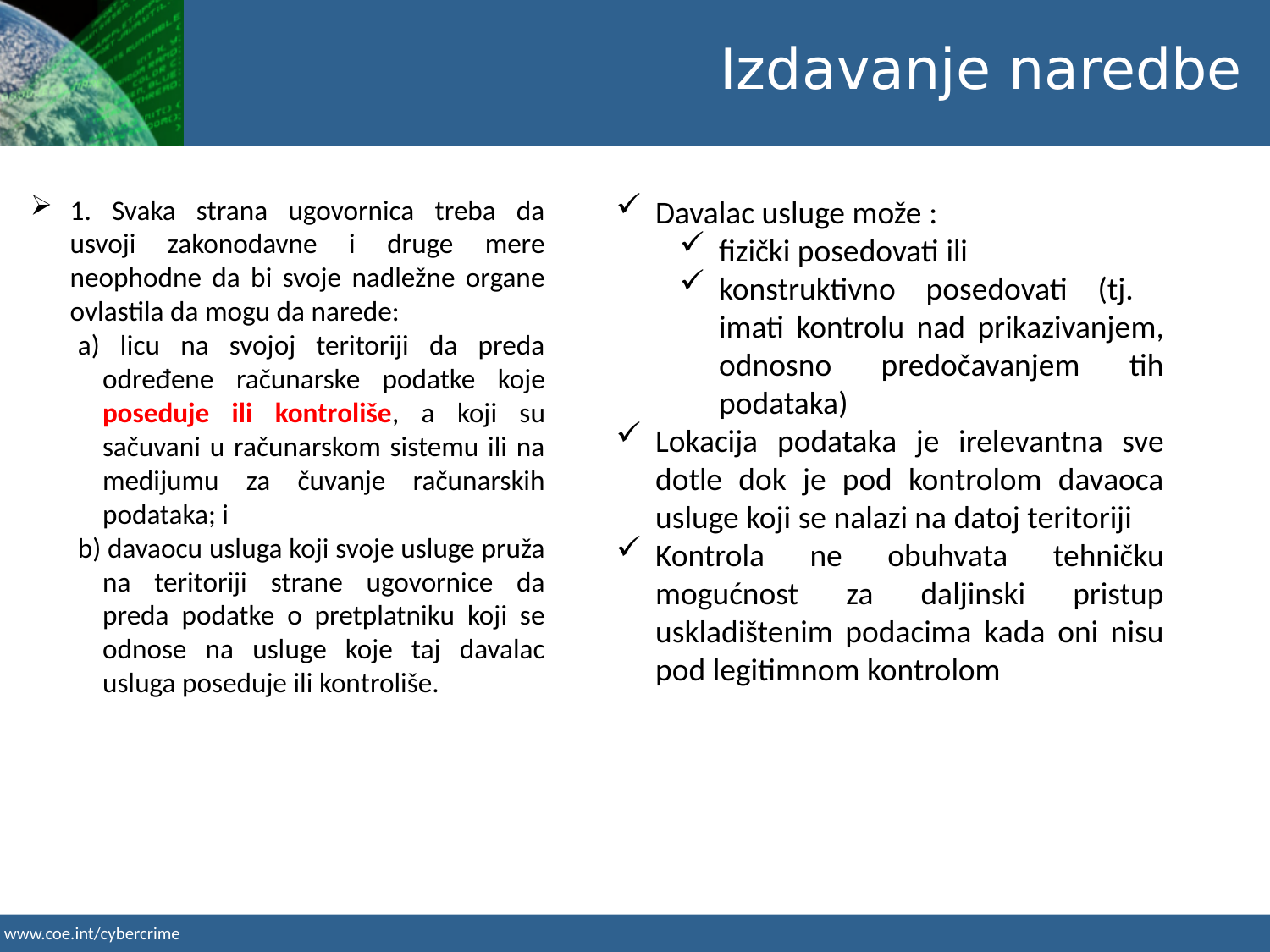

Izdavanje naredbe
1. Svaka strana ugovornica treba da usvoji zakonodavne i druge mere neophodne da bi svoje nadležne organe ovlastila da mogu da narede:
a) licu na svojoj teritoriji da preda određene računarske podatke koje poseduje ili kontroliše, a koji su sačuvani u računarskom sistemu ili na medijumu za čuvanje računarskih podataka; i
b) davaocu usluga koji svoje usluge pruža na teritoriji strane ugovornice da preda podatke o pretplatniku koji se odnose na usluge koje taj davalac usluga poseduje ili kontroliše.
Davalac usluge može :
fizički posedovati ili
konstruktivno posedovati (tj.  imati kontrolu nad prikazivanjem, odnosno predočavanjem tih podataka)
Lokacija podataka je irelevantna sve dotle dok je pod kontrolom davaoca usluge koji se nalazi na datoj teritoriji
Kontrola ne obuhvata tehničku mogućnost za daljinski pristup uskladištenim podacima kada oni nisu pod legitimnom kontrolom